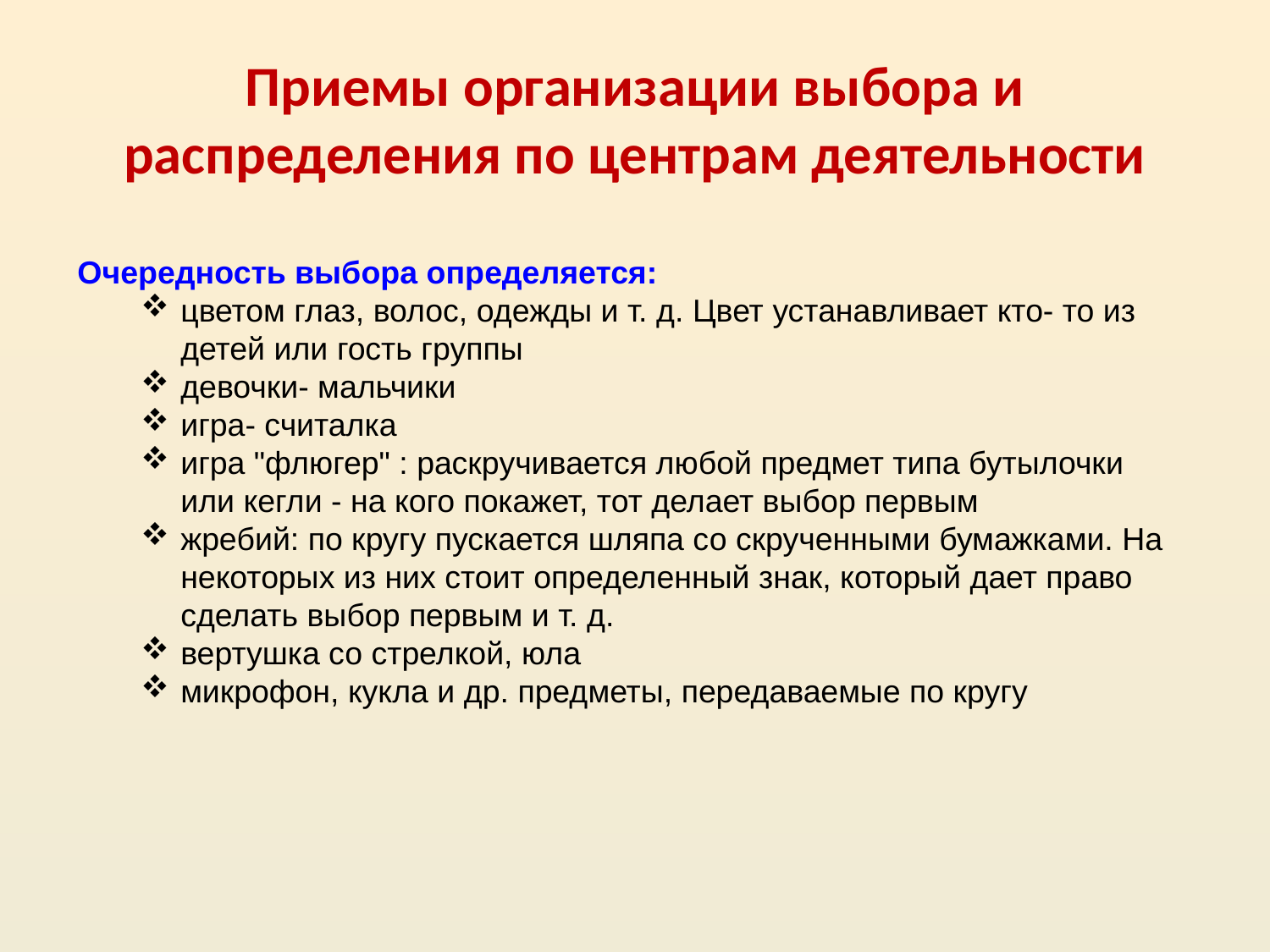

# Приемы организации выбора и распределения по центрам деятельности
Очередность выбора определяется:
цветом глаз, волос, одежды и т. д. Цвет устанавливает кто- то из детей или гость группы
девочки- мальчики
игра- считалка
игра "флюгер" : раскручивается любой предмет типа бутылочки или кегли - на кого покажет, тот делает выбор первым
жребий: по кругу пускается шляпа со скрученными бумажками. На некоторых из них стоит определенный знак, который дает право сделать выбор первым и т. д.
вертушка со стрелкой, юла
микрофон, кукла и др. предметы, передаваемые по кругу